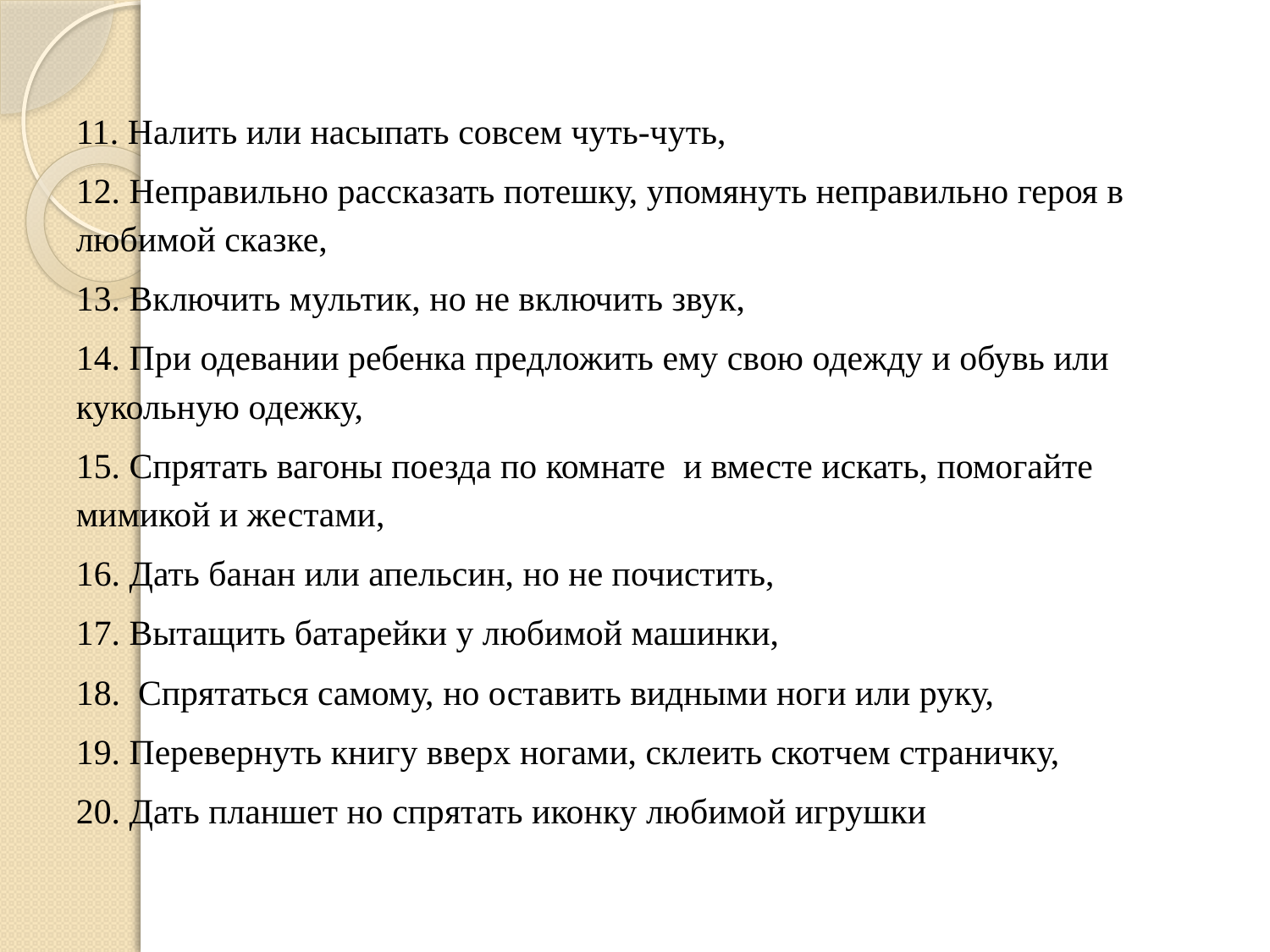

#
11. Налить или насыпать совсем чуть-чуть,
12. Неправильно рассказать потешку, упомянуть неправильно героя в любимой сказке,
13. Включить мультик, но не включить звук,
14. При одевании ребенка предложить ему свою одежду и обувь или кукольную одежку,
15. Спрятать вагоны поезда по комнате  и вместе искать, помогайте мимикой и жестами,
16. Дать банан или апельсин, но не почистить,
17. Вытащить батарейки у любимой машинки,
18.  Спрятаться самому, но оставить видными ноги или руку,
19. Перевернуть книгу вверх ногами, склеить скотчем страничку,
20. Дать планшет но спрятать иконку любимой игрушки